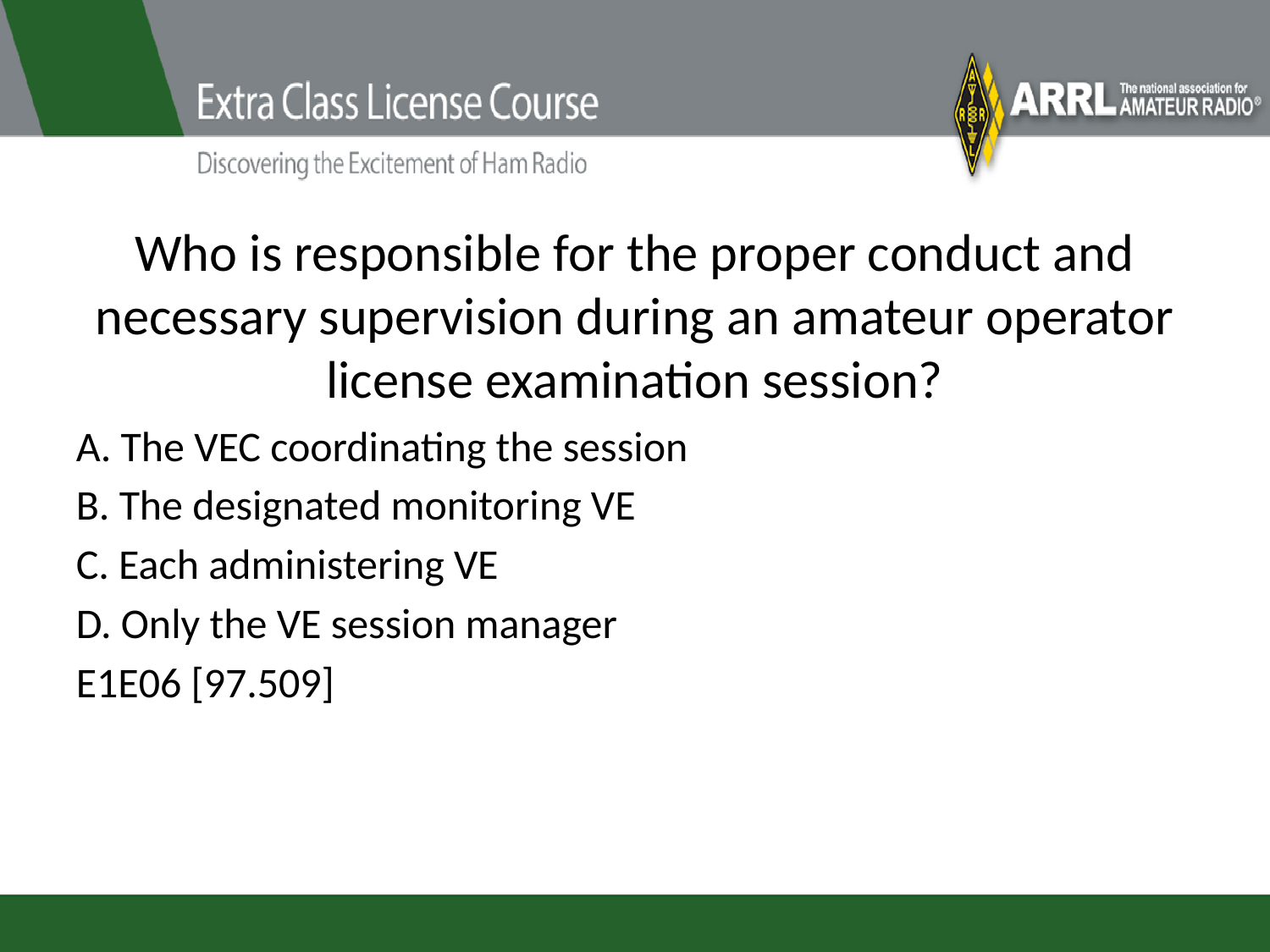

# Who is responsible for the proper conduct and necessary supervision during an amateur operator license examination session?
A. The VEC coordinating the session
B. The designated monitoring VE
C. Each administering VE
D. Only the VE session manager
E1E06 [97.509]